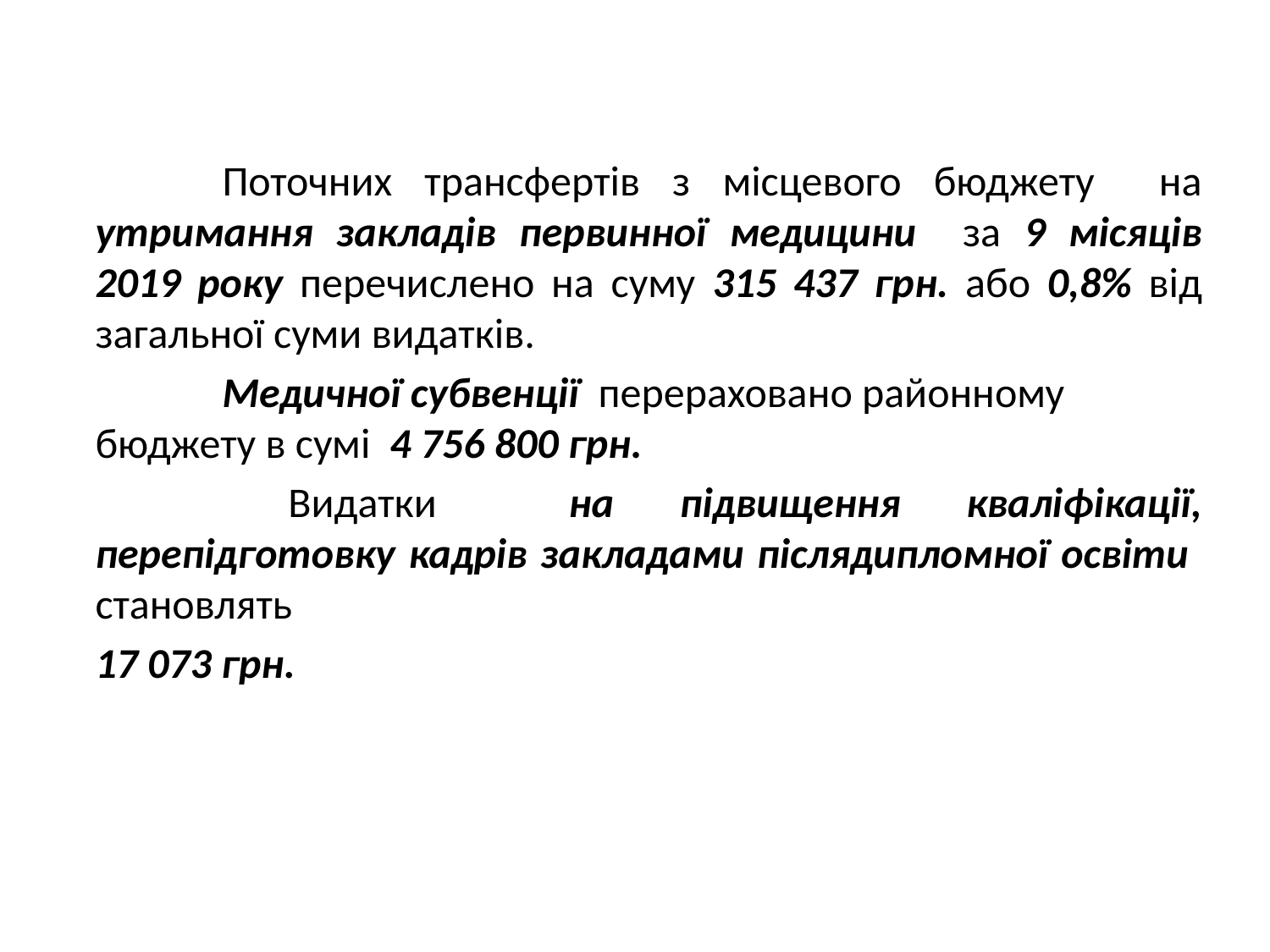

Поточних трансфертів з місцевого бюджету  на утримання закладів первинної медицини  за 9 місяців 2019 року перечислено на суму 315 437 грн. або 0,8% від загальної суми видатків.
		Медичної субвенції  перераховано районному бюджету в сумі  4 756 800 грн.
		 Видатки  на підвищення кваліфікації, перепідготовку кадрів закладами післядипломної освіти  становлять
	17 073 грн.